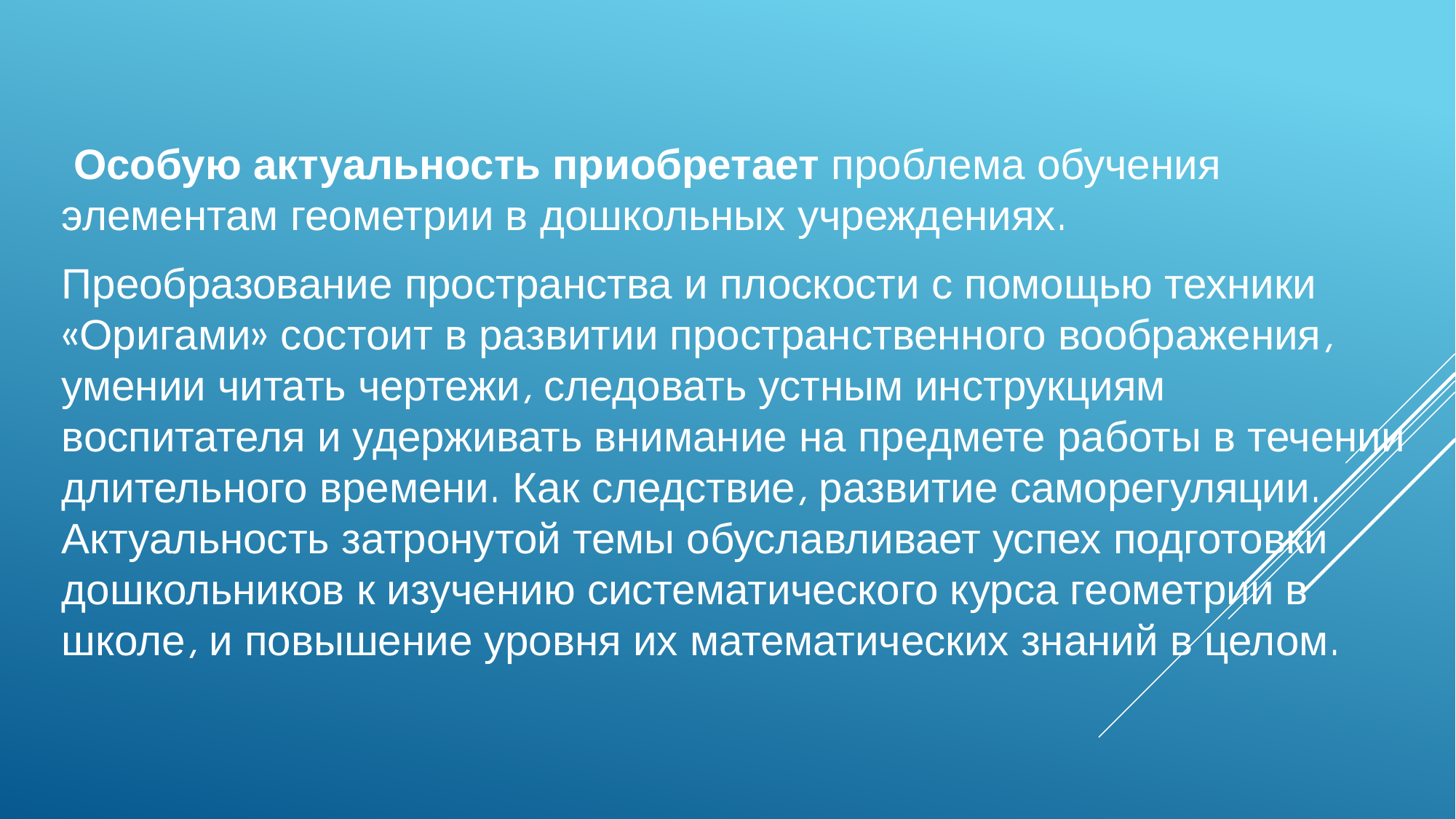

Особую актуальность приобретает проблема обучения элементам геометрии в дошкольных учреждениях.
Преобразование пространства и плоскости с помощью техники «Оригами» состоит в развитии пространственного воображения, умении читать чертежи, следовать устным инструкциям воспитателя и удерживать внимание на предмете работы в течении длительного времени. Как следствие, развитие саморегуляции. Актуальность затронутой темы обуславливает успех подготовки дошкольников к изучению систематического курса геометрии в школе, и повышение уровня их математических знаний в целом.

#